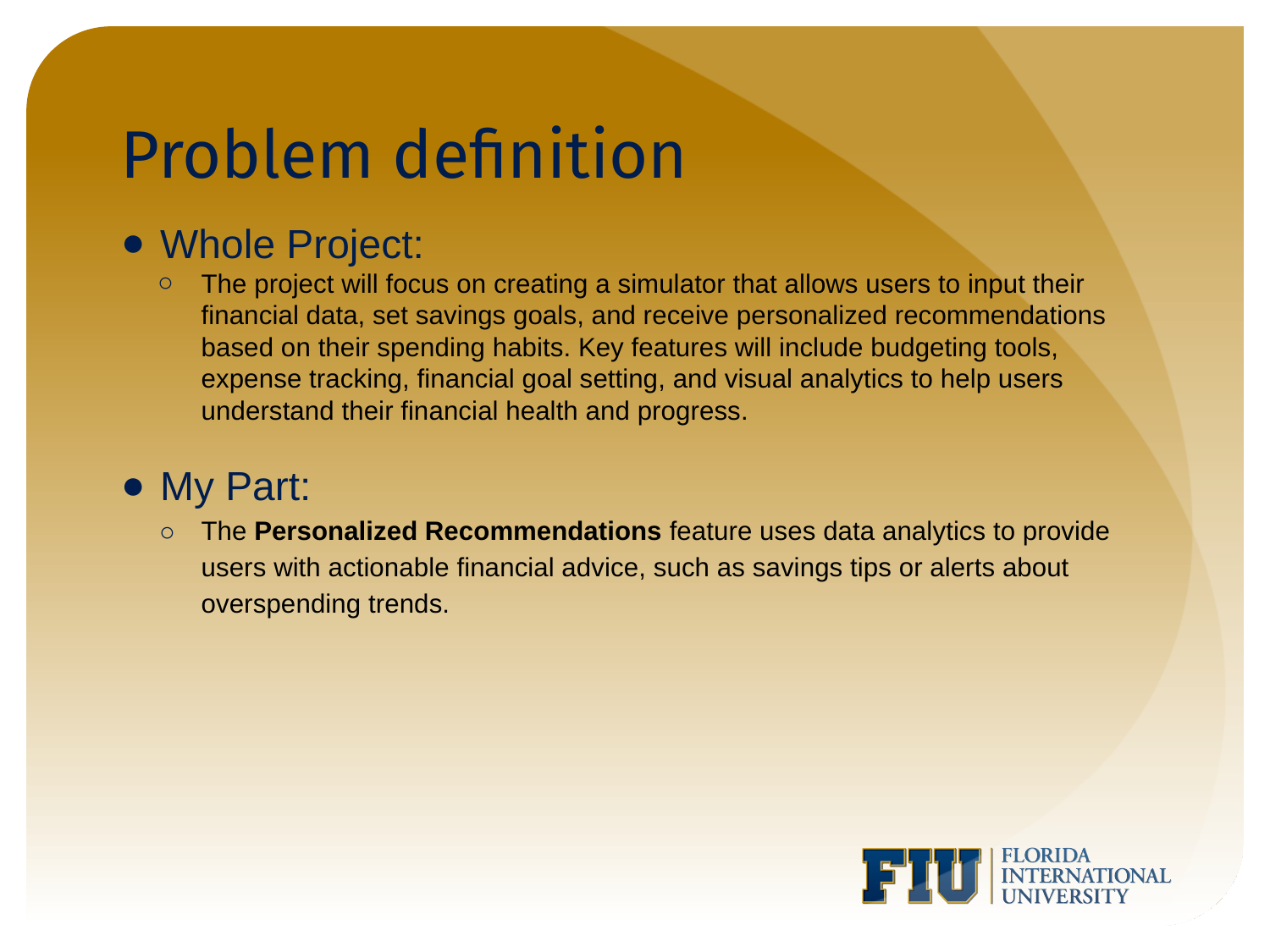

# Problem definition
Whole Project:
The project will focus on creating a simulator that allows users to input their financial data, set savings goals, and receive personalized recommendations based on their spending habits. Key features will include budgeting tools, expense tracking, financial goal setting, and visual analytics to help users understand their financial health and progress.
My Part:
The Personalized Recommendations feature uses data analytics to provide users with actionable financial advice, such as savings tips or alerts about overspending trends.